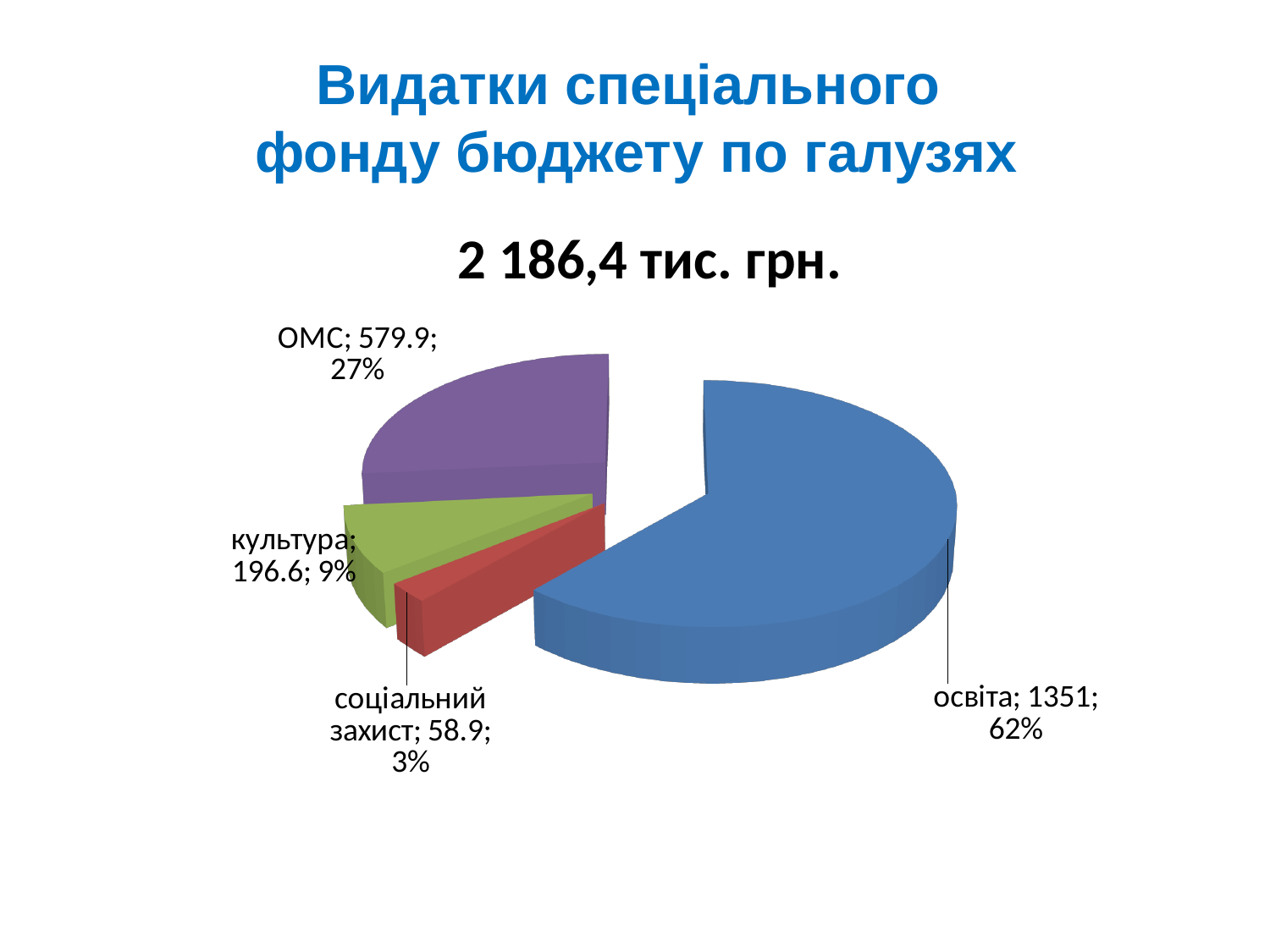

# Видатки спеціального фонду бюджету по галузях
2 186,4 тис. грн.

[unsupported chart]